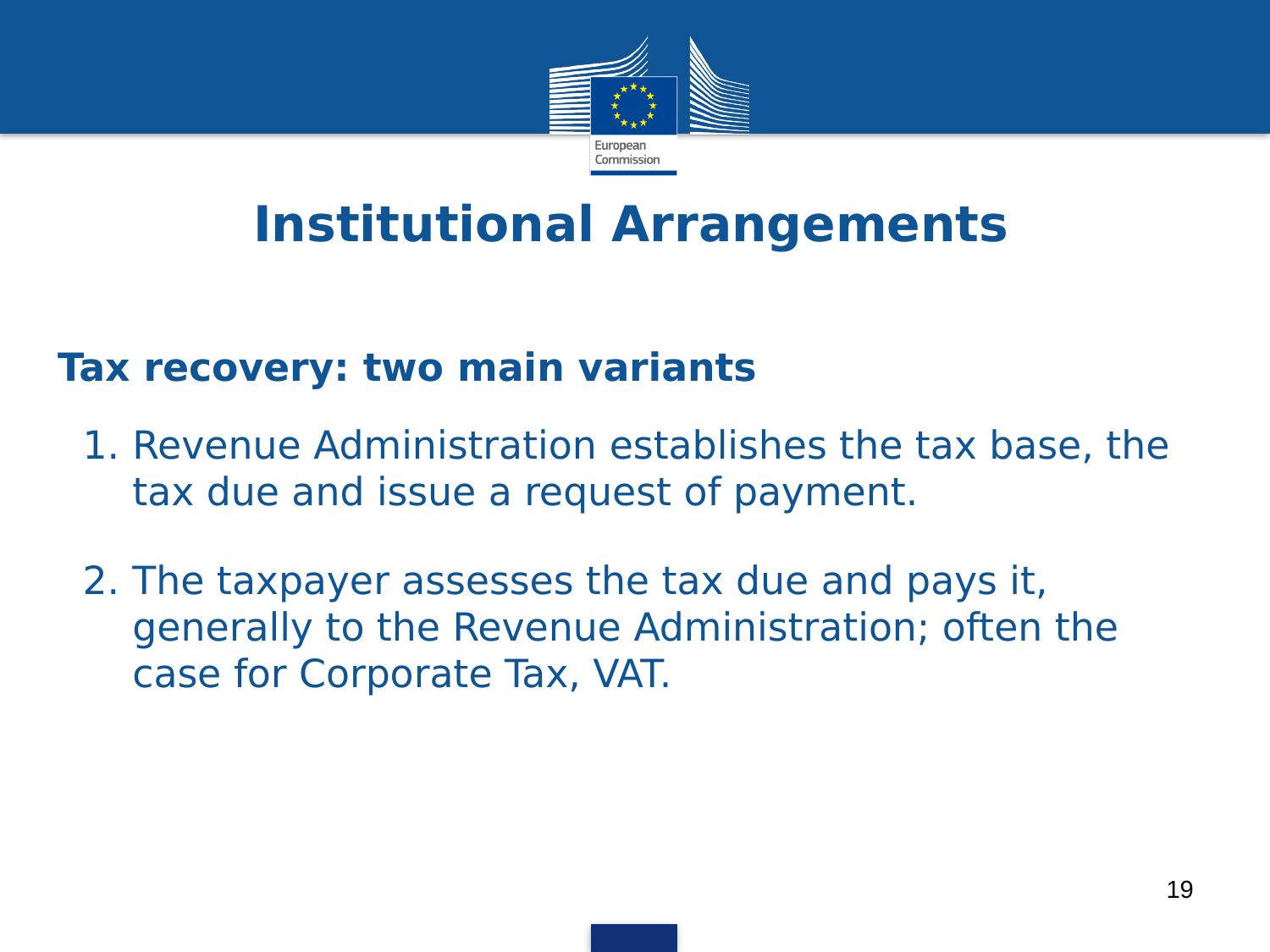

Institutional Arrangements
Tax recovery: two main variants
Revenue Administration establishes the tax base, the tax due and issue a request of payment.
The taxpayer assesses the tax due and pays it, generally to the Revenue Administration; often the case for Corporate Tax, VAT.
19